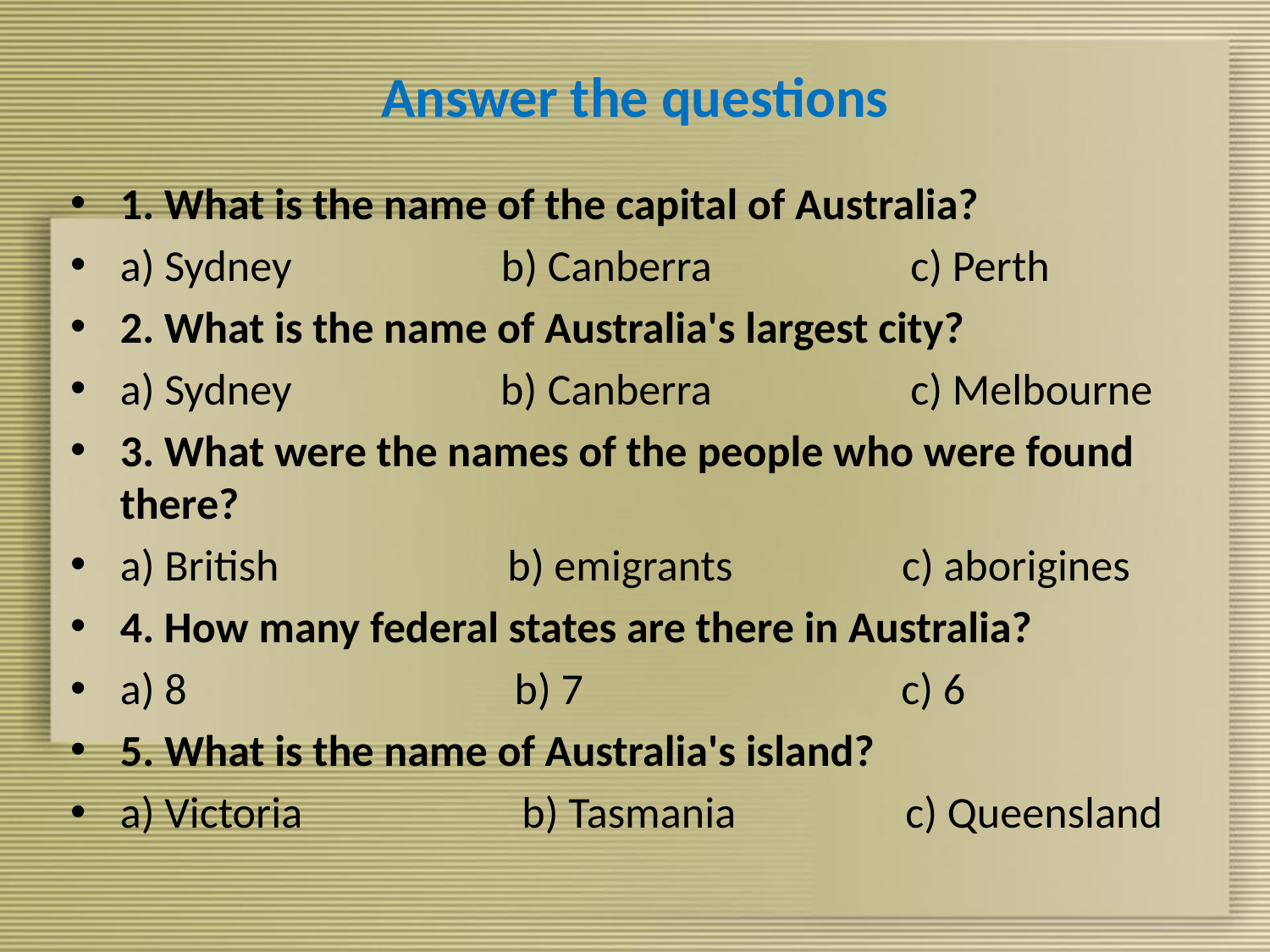

# Answer the questions
1. What is the name of the capital of Australia?
a) Sydney                     b) Canberra                    c) Perth
2. What is the name of Australia's largest city?
a) Sydney                     b) Canberra                    c) Melbourne
3. What were the names of the people who were found there?
a) British                       b) emigrants                 c) aborigines
4. How many federal states are there in Australia?
a) 8                                 b) 7                                c) 6
5. What is the name of Australia's island?
a) Victoria                      b) Tasmania                 c) Queensland